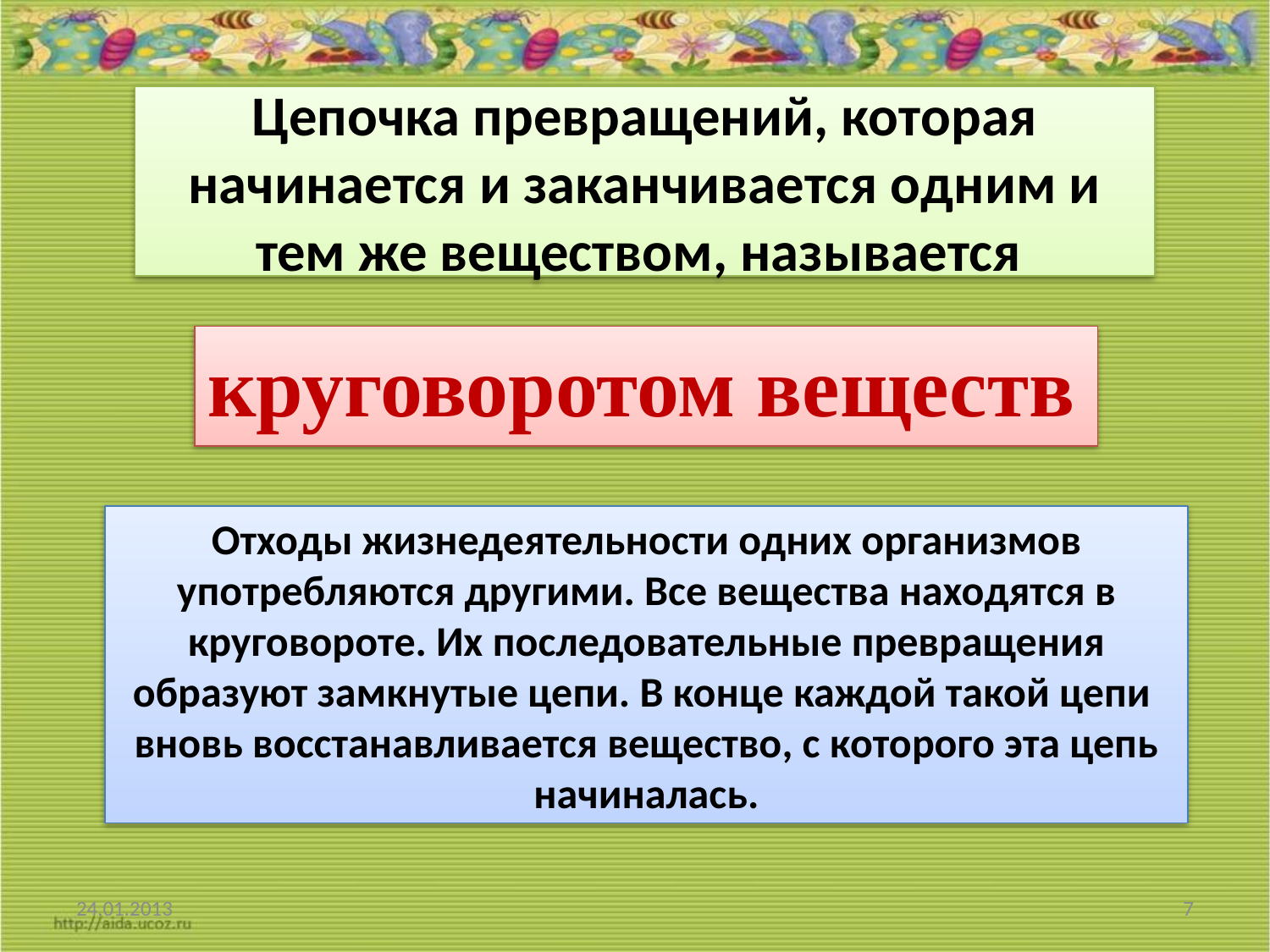

# Цепочка превращений, которая начинается и заканчивается одним и тем же веществом, называется
круговоротом веществ
Отходы жизнедеятельности одних организмов употребляются другими. Все вещества находятся в круговороте. Их последовательные превращения образуют замкнутые цепи. В конце каждой такой цепи  вновь восстанавливается вещество, с которого эта цепь начиналась.
24.01.2013
7